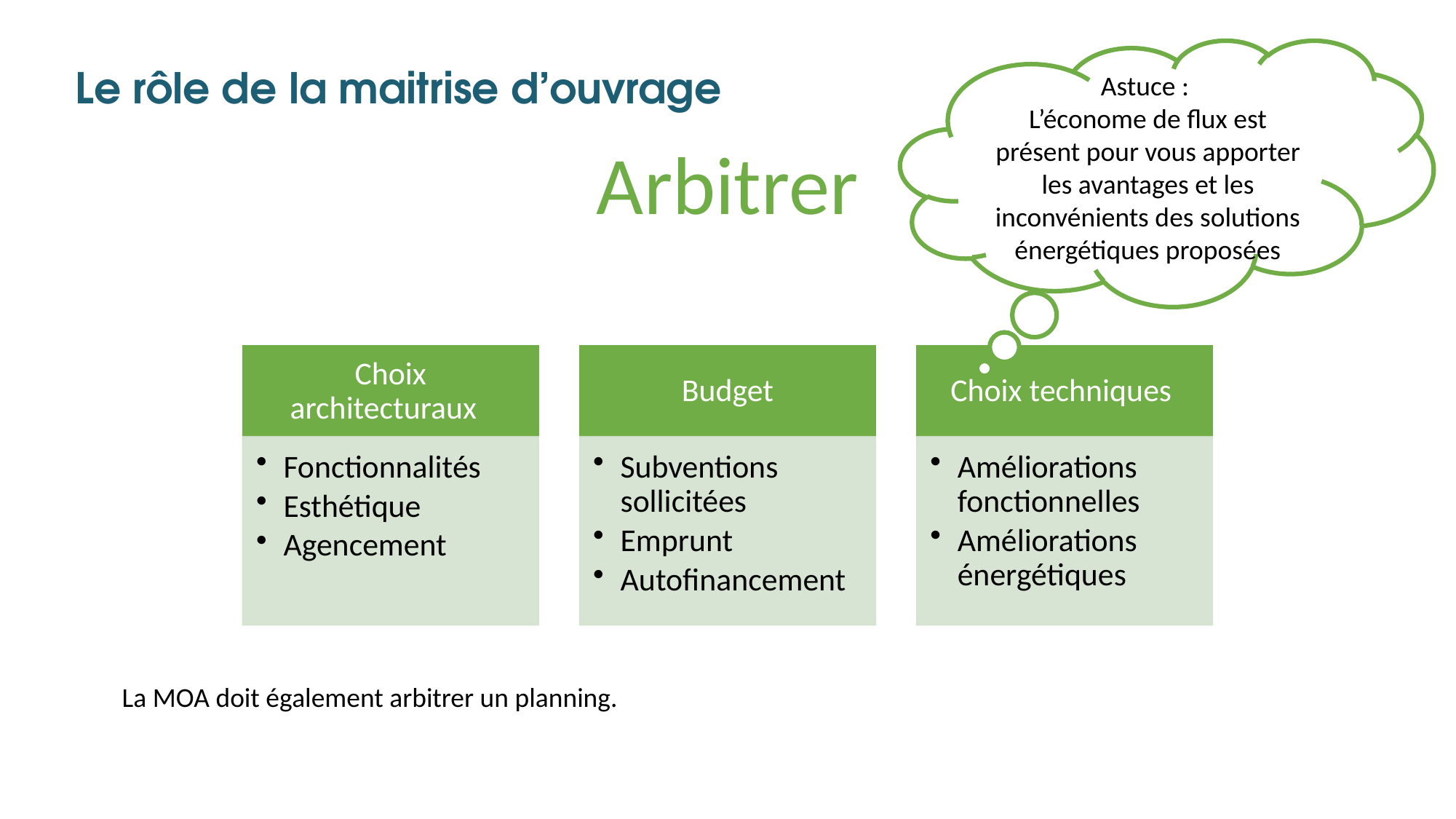

Le rôle de la maitrise d’ouvrage
Astuce :
L’économe de flux est présent pour vous apporter les avantages et les inconvénients des solutions énergétiques proposées
Arbitrer
Choix techniques
Améliorations fonctionnelles
Améliorations énergétiques
Budget
Subventions sollicitées
Emprunt
Autofinancement
Choix architecturaux
Fonctionnalités
Esthétique
Agencement
La MOA doit également arbitrer un planning.
10